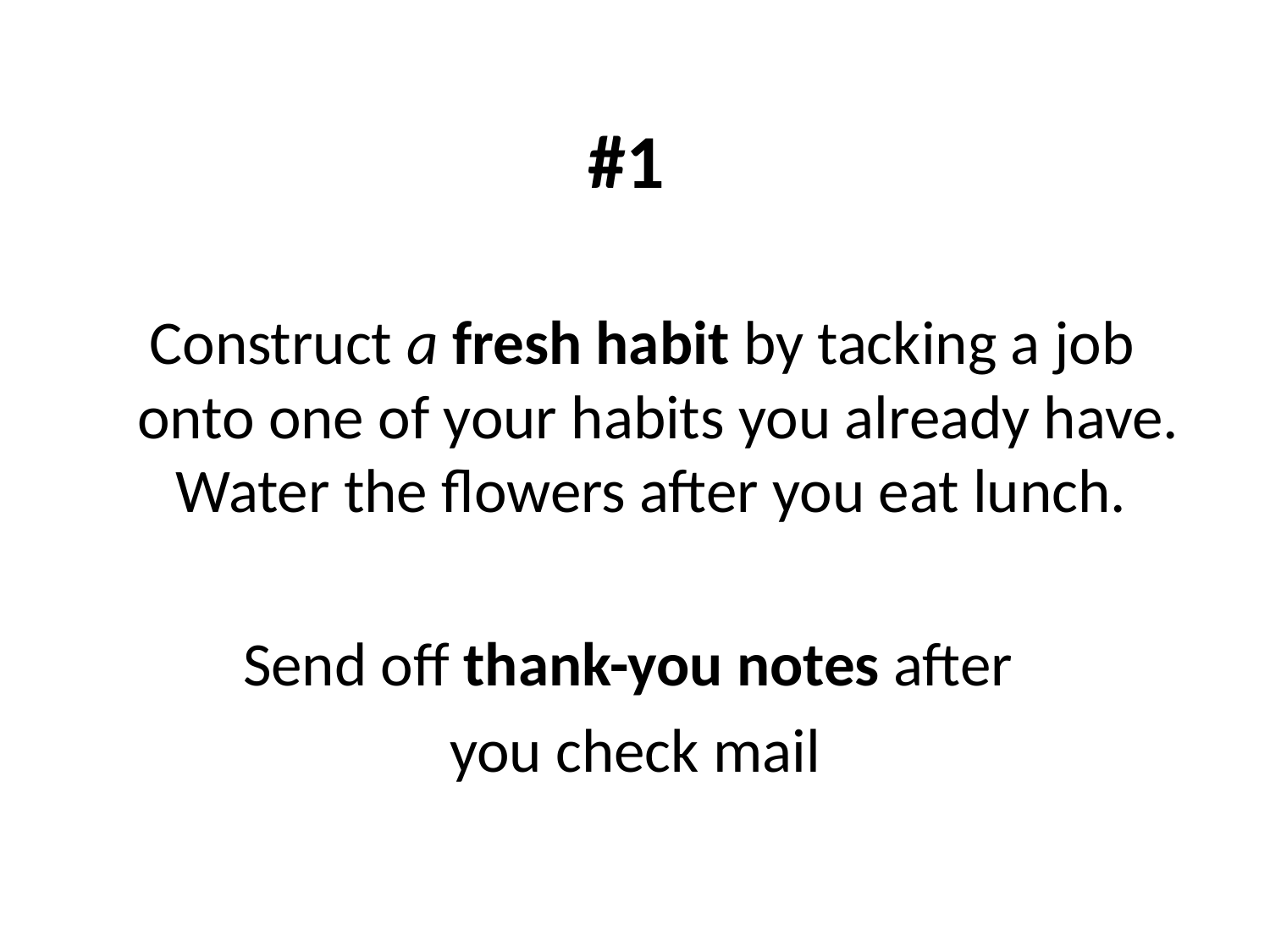

#1

 Construct a fresh habit by tacking a job onto one of your habits you already have. Water the flowers after you eat lunch.

Send off thank-you notes after
you check mail